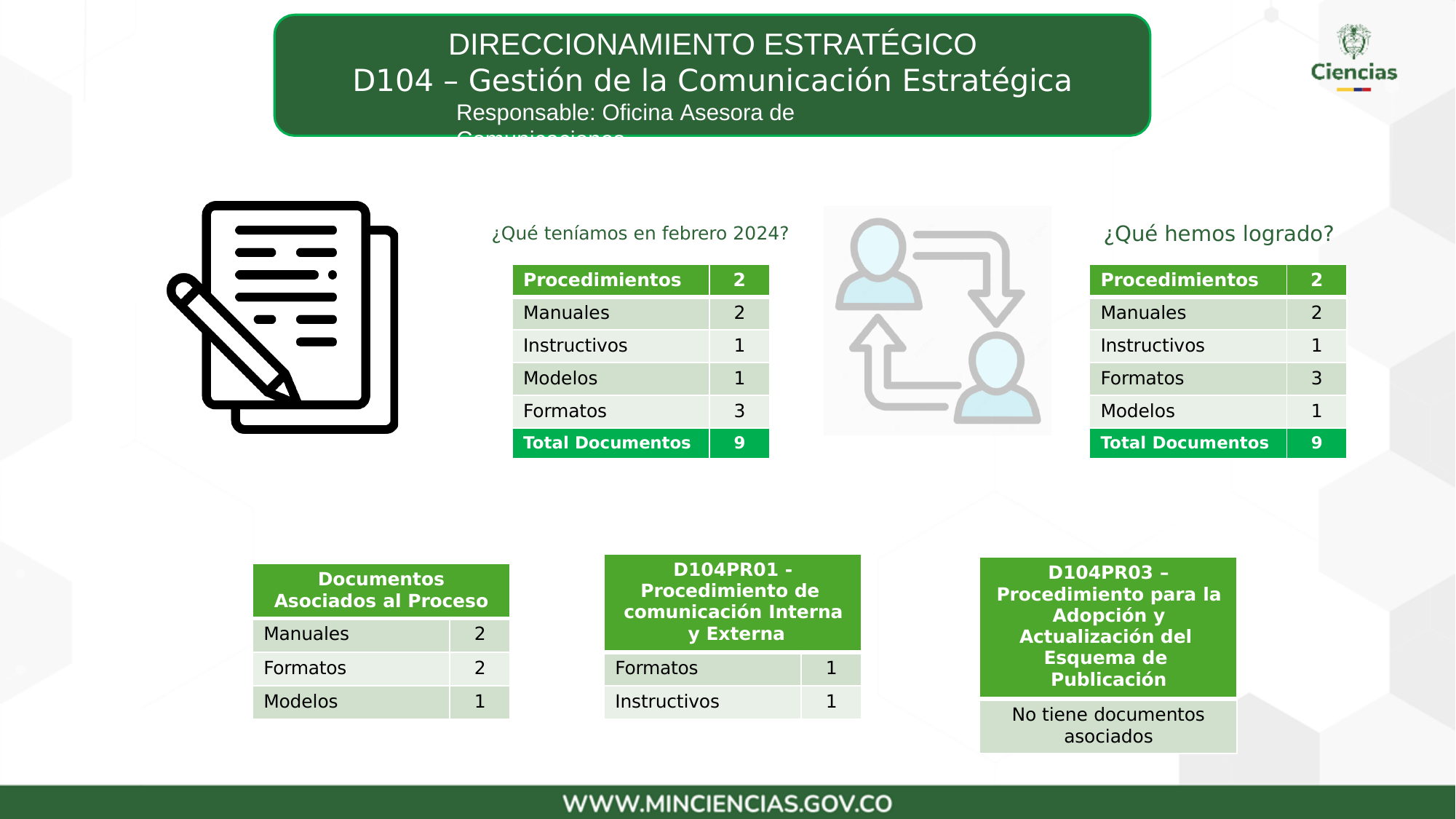

# DIRECCIONAMIENTO ESTRATÉGICO
D104 – Gestión de la Comunicación Estratégica

Responsable: Oficina Asesora de Comunicaciones

¿Qué hemos logrado?
¿Qué teníamos en febrero 2024?
| Procedimientos | 2 |
| --- | --- |
| Manuales | 2 |
| Instructivos | 1 |
| Modelos | 1 |
| Formatos | 3 |
| Total Documentos | 9 |
| Procedimientos | 2 |
| --- | --- |
| Manuales | 2 |
| Instructivos | 1 |
| Formatos | 3 |
| Modelos | 1 |
| Total Documentos | 9 |
| D104PR01 - Procedimiento de comunicación Interna y Externa |  |
| --- | --- |
| Formatos | 1 |
| Instructivos | 1 |
| D104PR03 – Procedimiento para la Adopción y Actualización del Esquema de Publicación |
| --- |
| No tiene documentos asociados |
| Documentos Asociados al Proceso |  |
| --- | --- |
| Manuales | 2 |
| Formatos | 2 |
| Modelos | 1 |